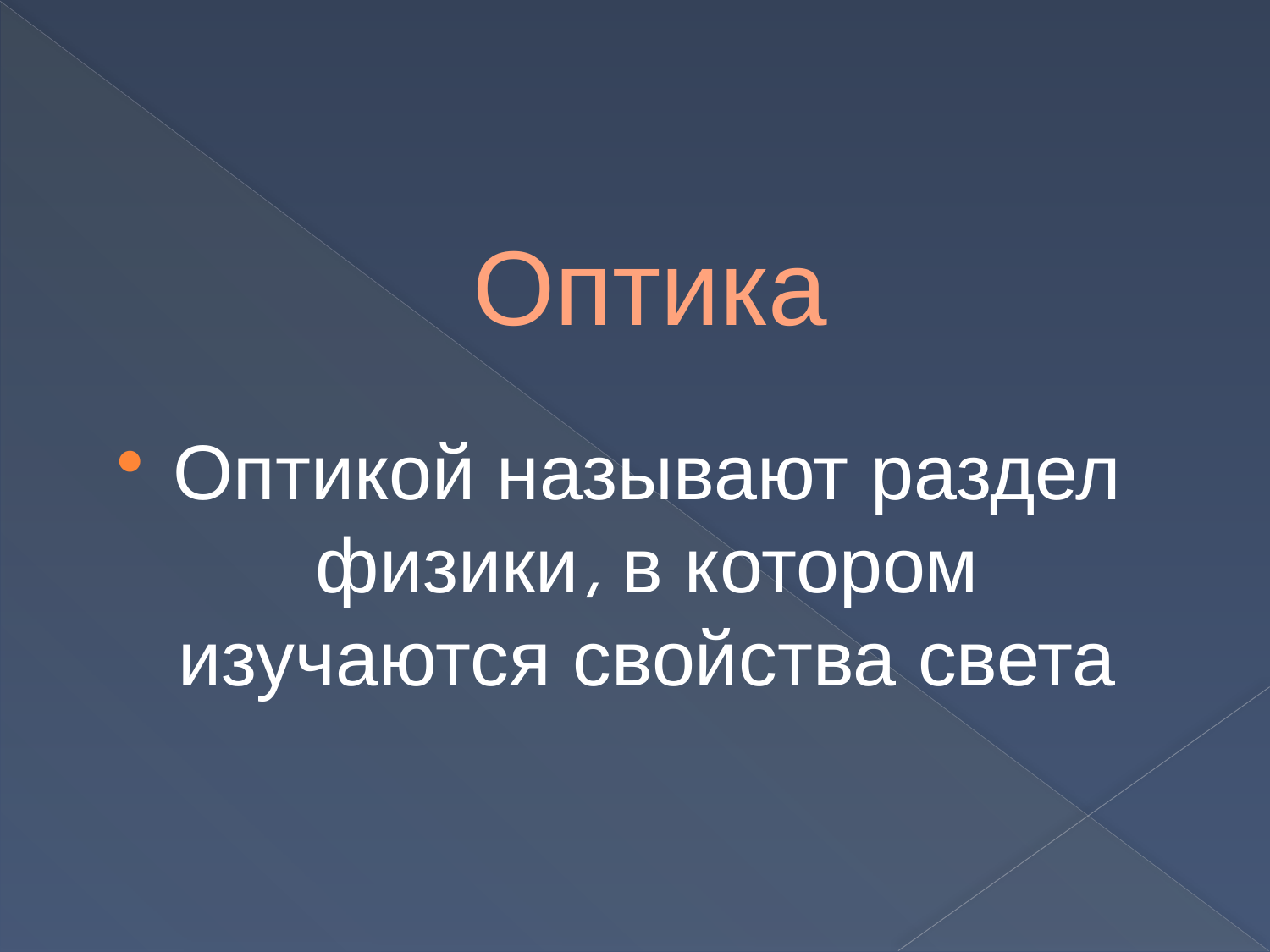

# Оптика
Оптикой называют раздел физики, в котором изучаются свойства света